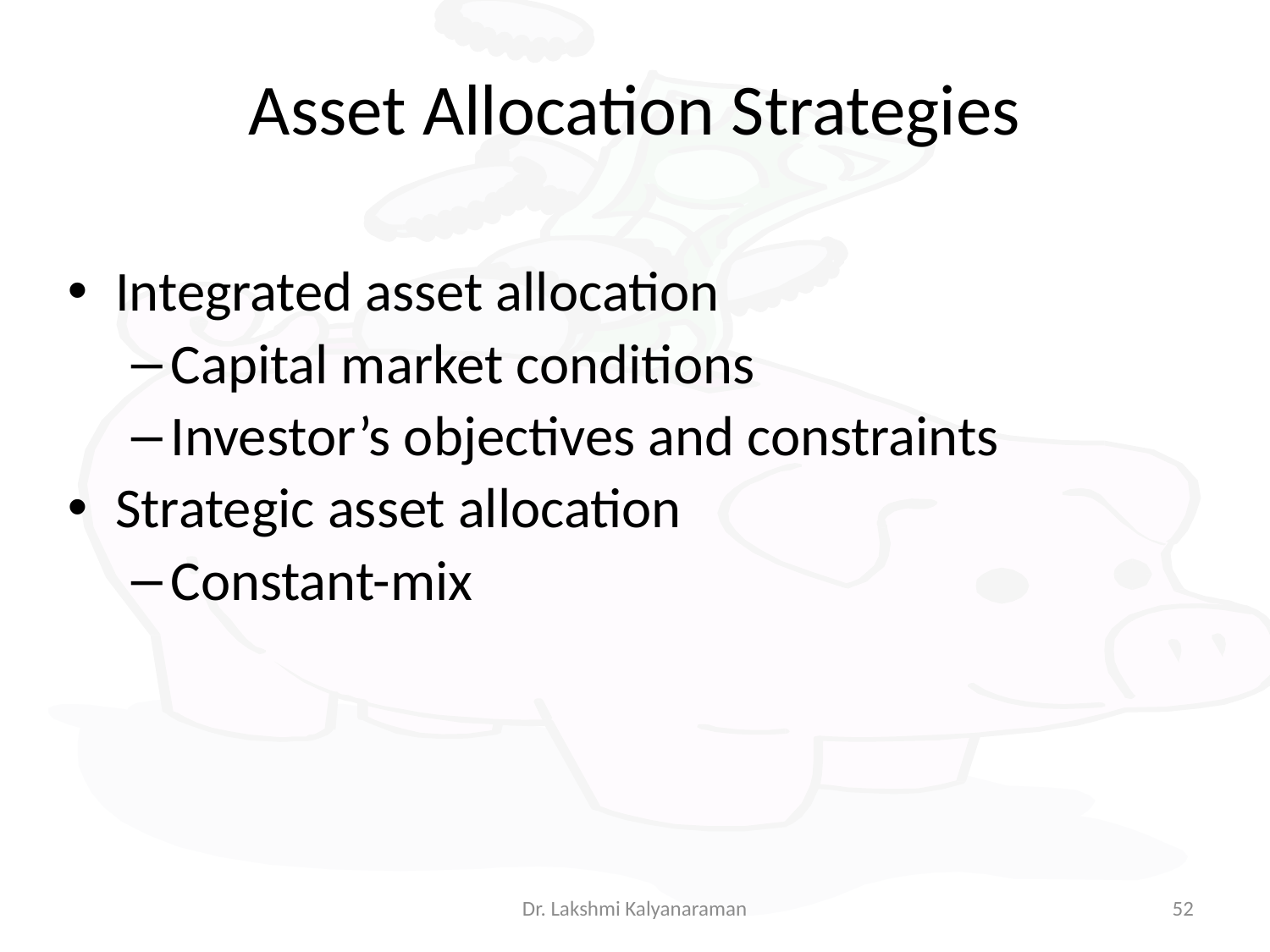

# Asset Allocation Strategies
Integrated asset allocation
Capital market conditions
Investor’s objectives and constraints
Strategic asset allocation
Constant-mix
Dr. Lakshmi Kalyanaraman
52